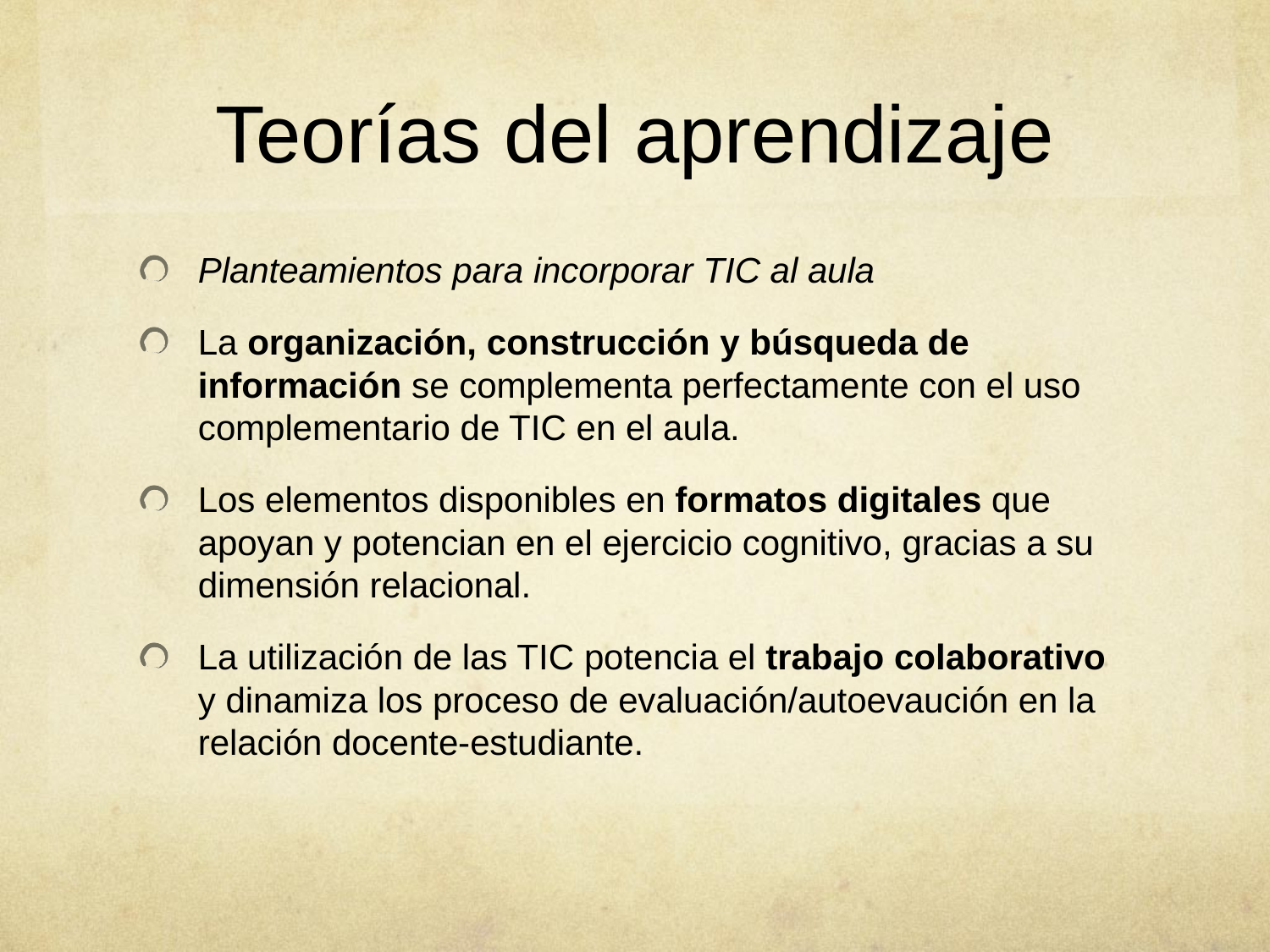

# Teorías del aprendizaje
Planteamientos para incorporar TIC al aula
La organización, construcción y búsqueda de información se complementa perfectamente con el uso complementario de TIC en el aula.
Los elementos disponibles en formatos digitales que apoyan y potencian en el ejercicio cognitivo, gracias a su dimensión relacional.
La utilización de las TIC potencia el trabajo colaborativo y dinamiza los proceso de evaluación/autoevaución en la relación docente-estudiante.